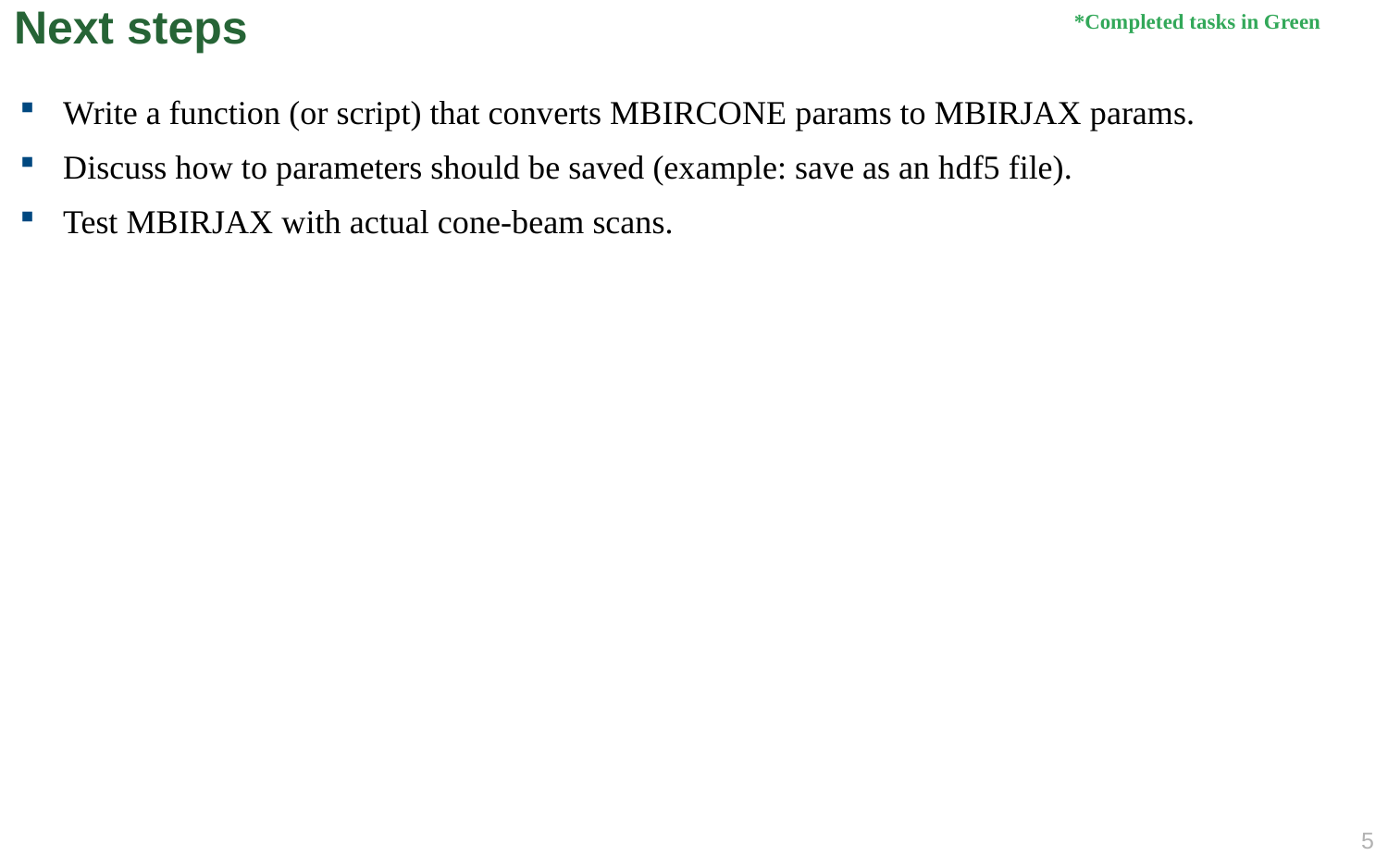

Next steps
*Completed tasks in Green

Write a function (or script) that converts MBIRCONE params to MBIRJAX params.
Discuss how to parameters should be saved (example: save as an hdf5 file).
Test MBIRJAX with actual cone-beam scans.

5